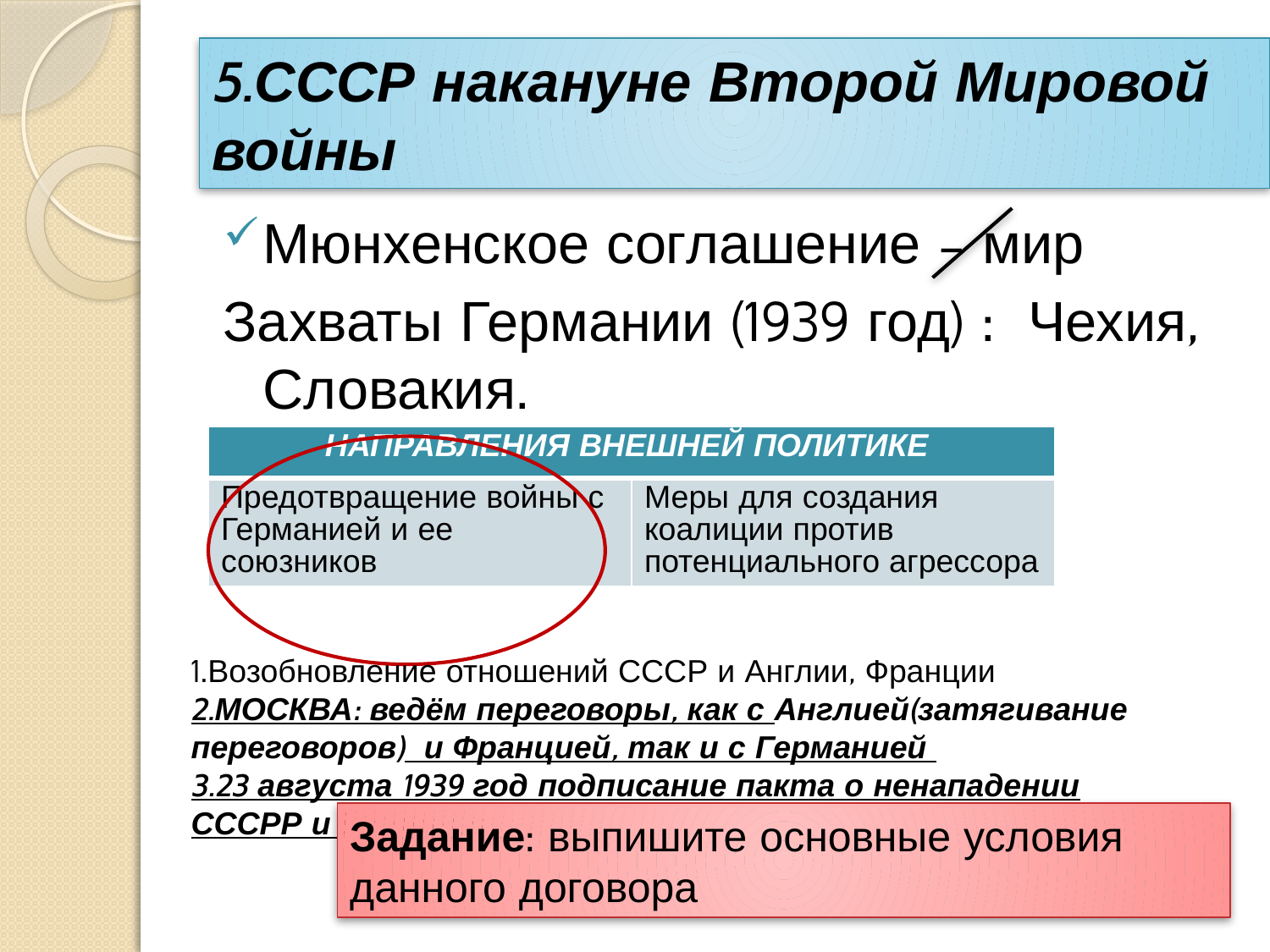

# 5.СССР накануне Второй Мировой войны
Мюнхенское соглашение – мир
Захваты Германии (1939 год) :  Чехия, Словакия.

| НАПРАВЛЕНИЯ ВНЕШНЕЙ ПОЛИТИКЕ |  |
| --- | --- |
| Предотвращение войны с Германией и ее союзников | Меры для создания коалиции против потенциального агрессора |

1.Возобновление отношений СССР и Англии, Франции
2.МОСКВА: ведём переговоры, как с Англией(затягивание переговоров)  и Францией, так и с Германией
3.23 августа 1939 год подписание пакта о ненападении СССРР и Германия

Задание: выпишите основные условия данного договора